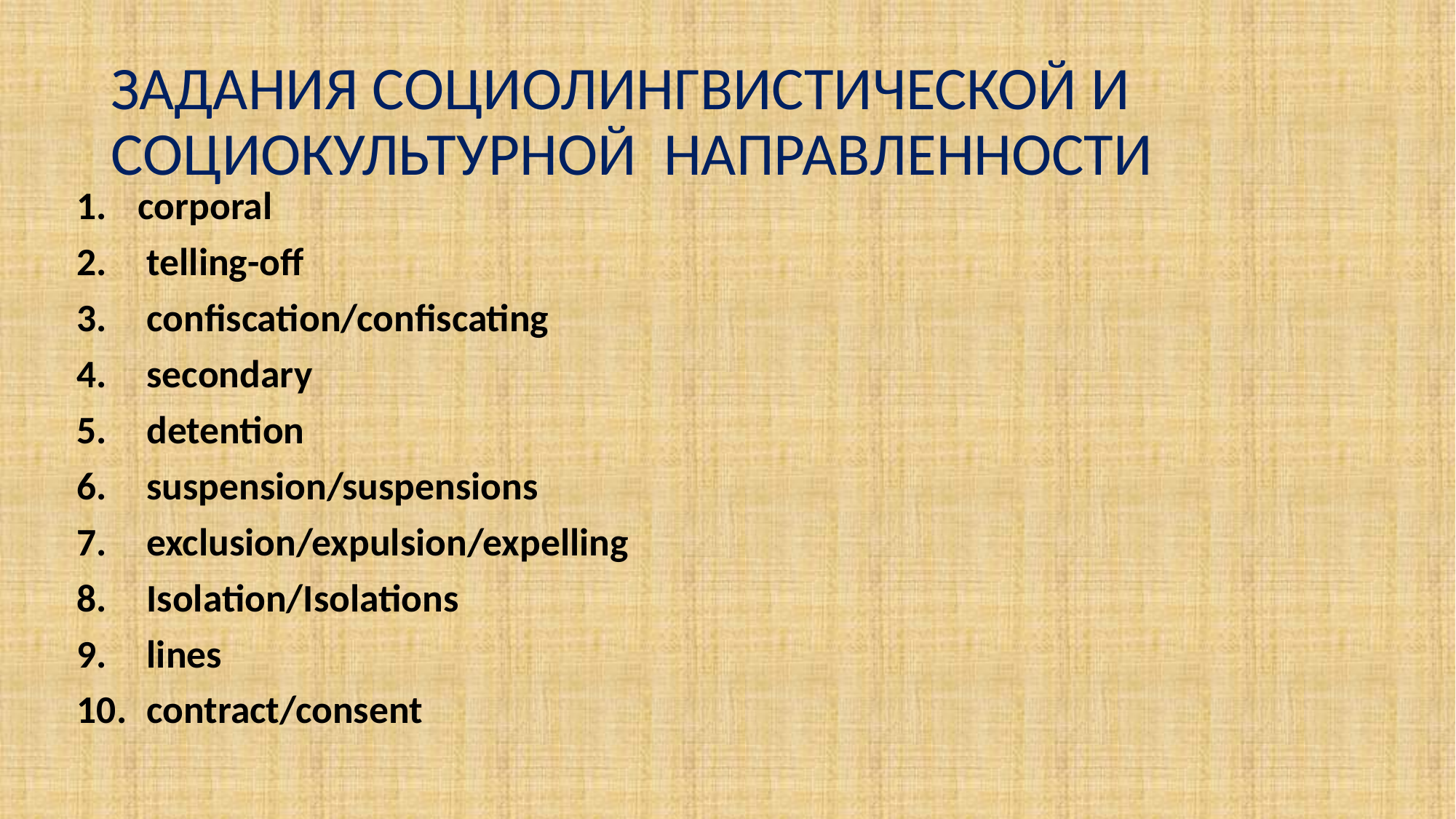

# ЗАДАНИЯ СОЦИОЛИНГВИСТИЧЕСКОЙ И СОЦИОКУЛЬТУРНОЙ  НАПРАВЛЕННОСТИ
corporal
 telling-off
 confiscation/confiscating
 secondary
 detention
 suspension/suspensions
 exclusion/expulsion/expelling
 Isolation/Isolations
 lines
 contract/consent